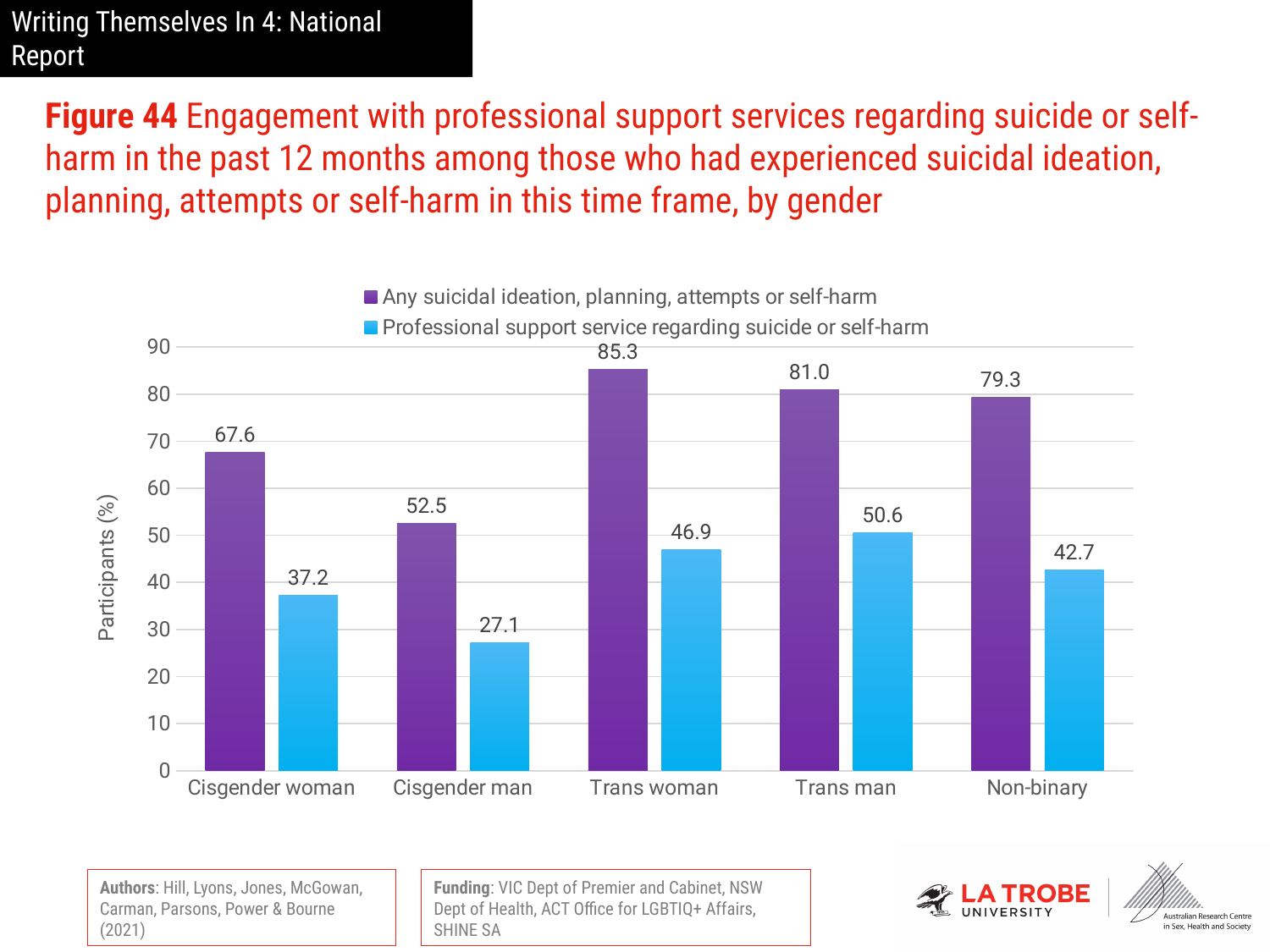

# Figure 44 Engagement with professional support services regarding suicide or self-harm in the past 12 months among those who had experienced suicidal ideation, planning, attempts or self-harm in this time frame, by gender

### Chart

| Category | Any suicidal ideation, planning, attempts or self-harm | Professional support service regarding suicide or self-harm |
|---|---|---|
| Cisgender woman | 67.6 | 37.2 |
| Cisgender man | 52.5 | 27.1 |
| Trans woman | 85.3 | 46.9 |
| Trans man | 81.0 | 50.6 |
| Non-binary | 79.3 | 42.7 |